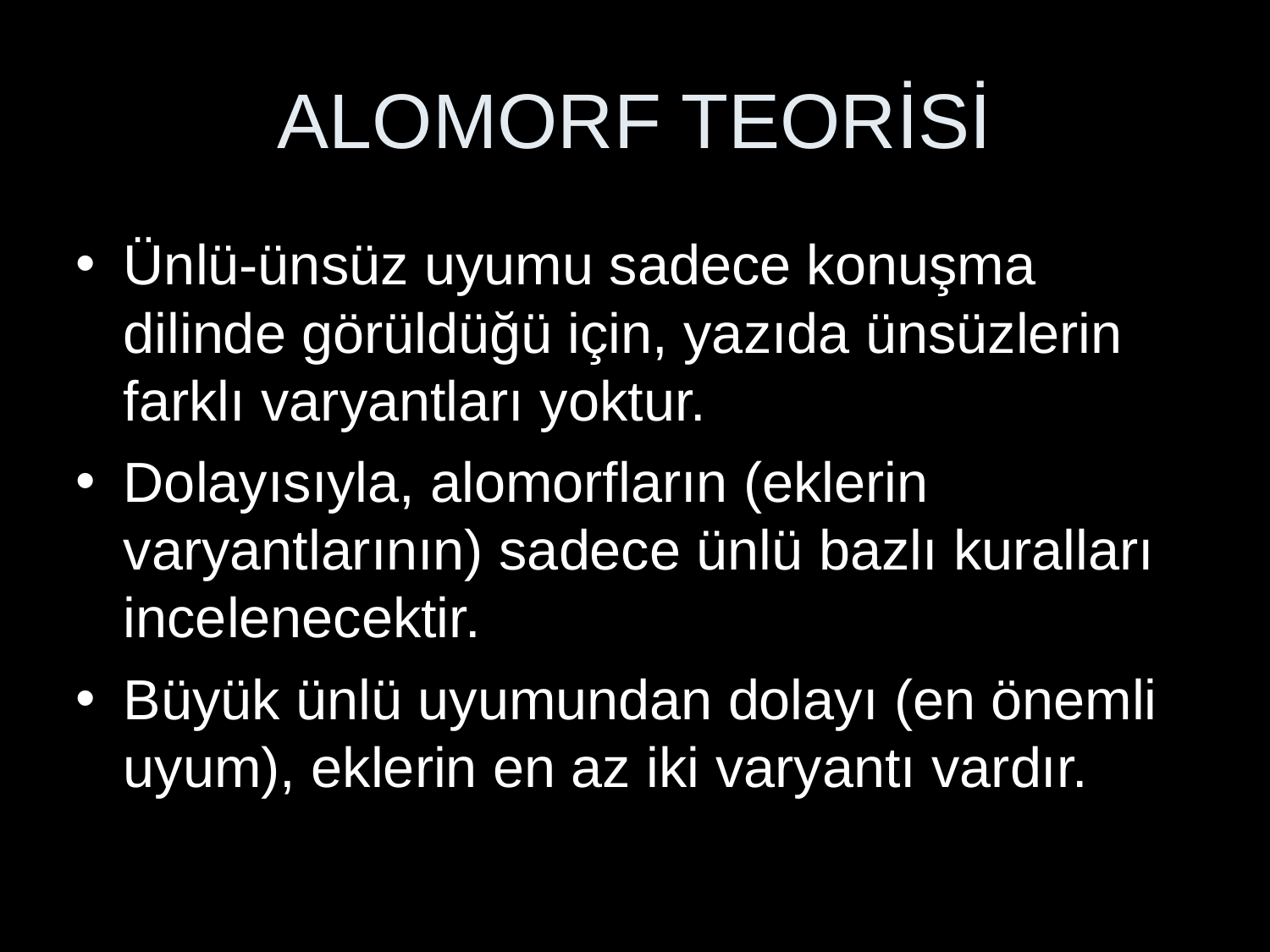

# ALOMORF TEORİSİ
Ünlü-ünsüz uyumu sadece konuşma dilinde görüldüğü için, yazıda ünsüzlerin farklı varyantları yoktur.
Dolayısıyla, alomorfların (eklerin varyantlarının) sadece ünlü bazlı kuralları incelenecektir.
Büyük ünlü uyumundan dolayı (en önemli uyum), eklerin en az iki varyantı vardır.